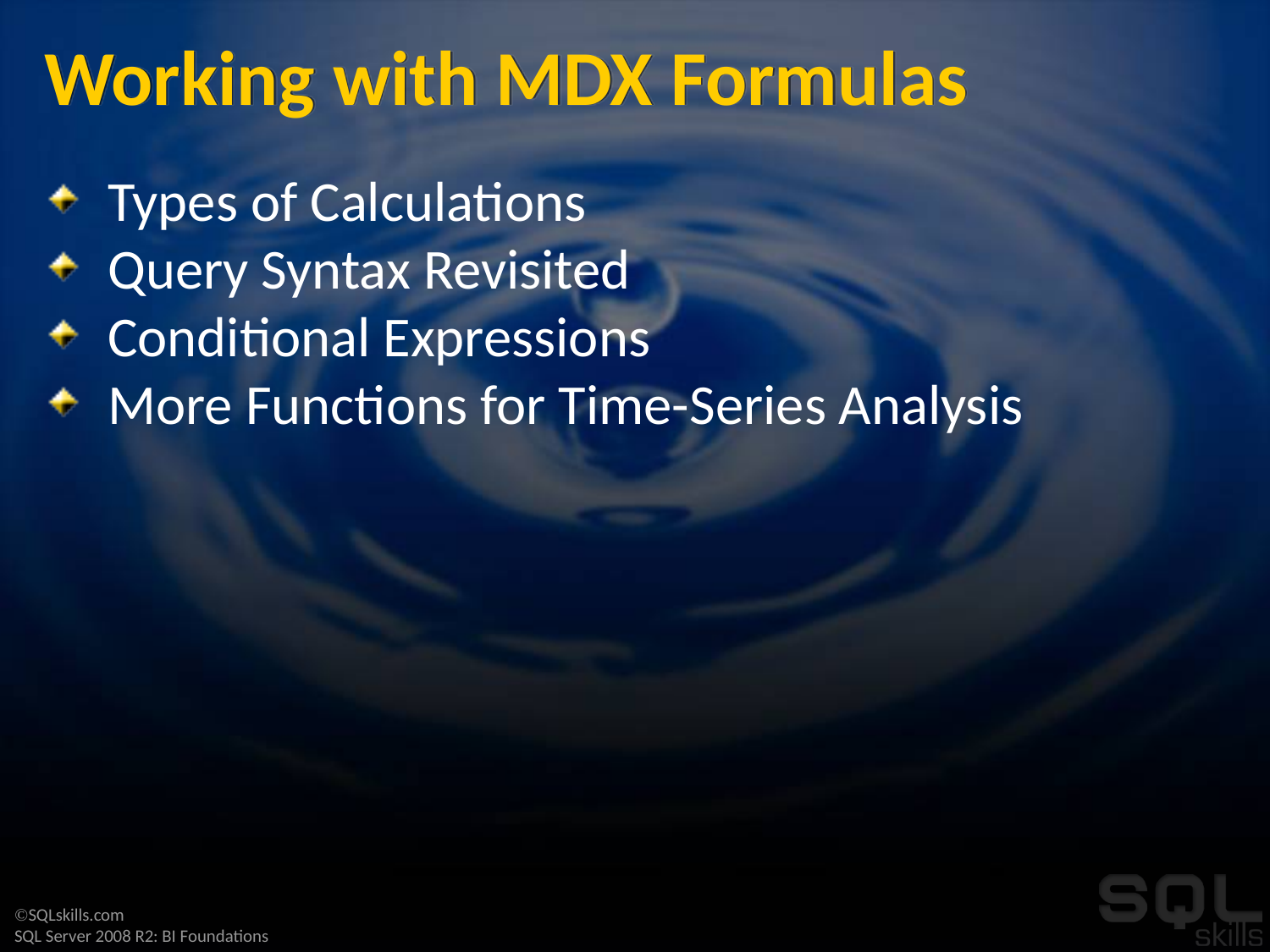

# Working with MDX Formulas
Types of Calculations
Query Syntax Revisited
Conditional Expressions
More Functions for Time-Series Analysis